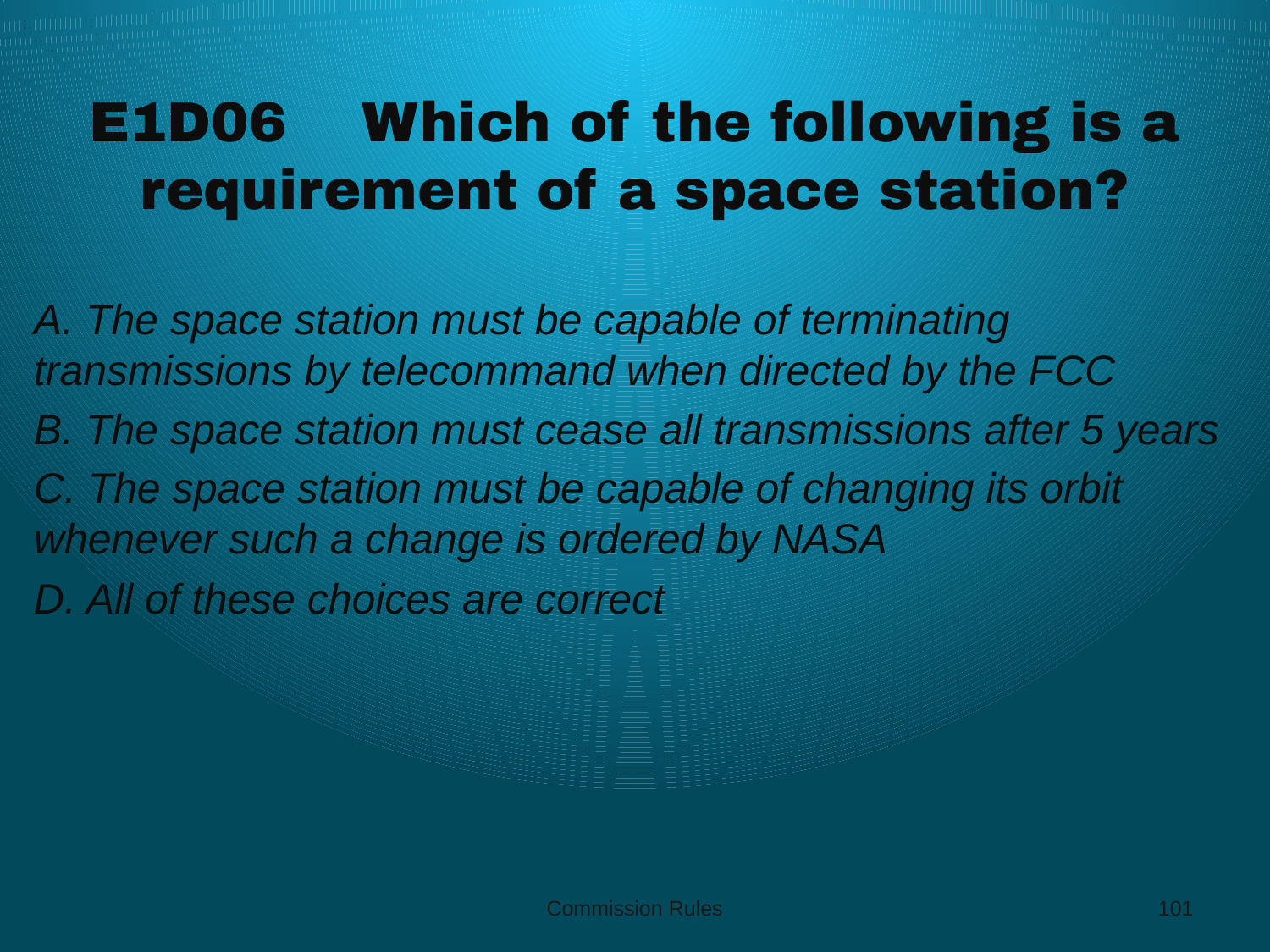

# E1D06    Which of the following is a requirement of a space station?
A. The space station must be capable of terminating transmissions by telecommand when directed by the FCC
B. The space station must cease all transmissions after 5 years
C. The space station must be capable of changing its orbit whenever such a change is ordered by NASA
D. All of these choices are correct

Commission Rules
101